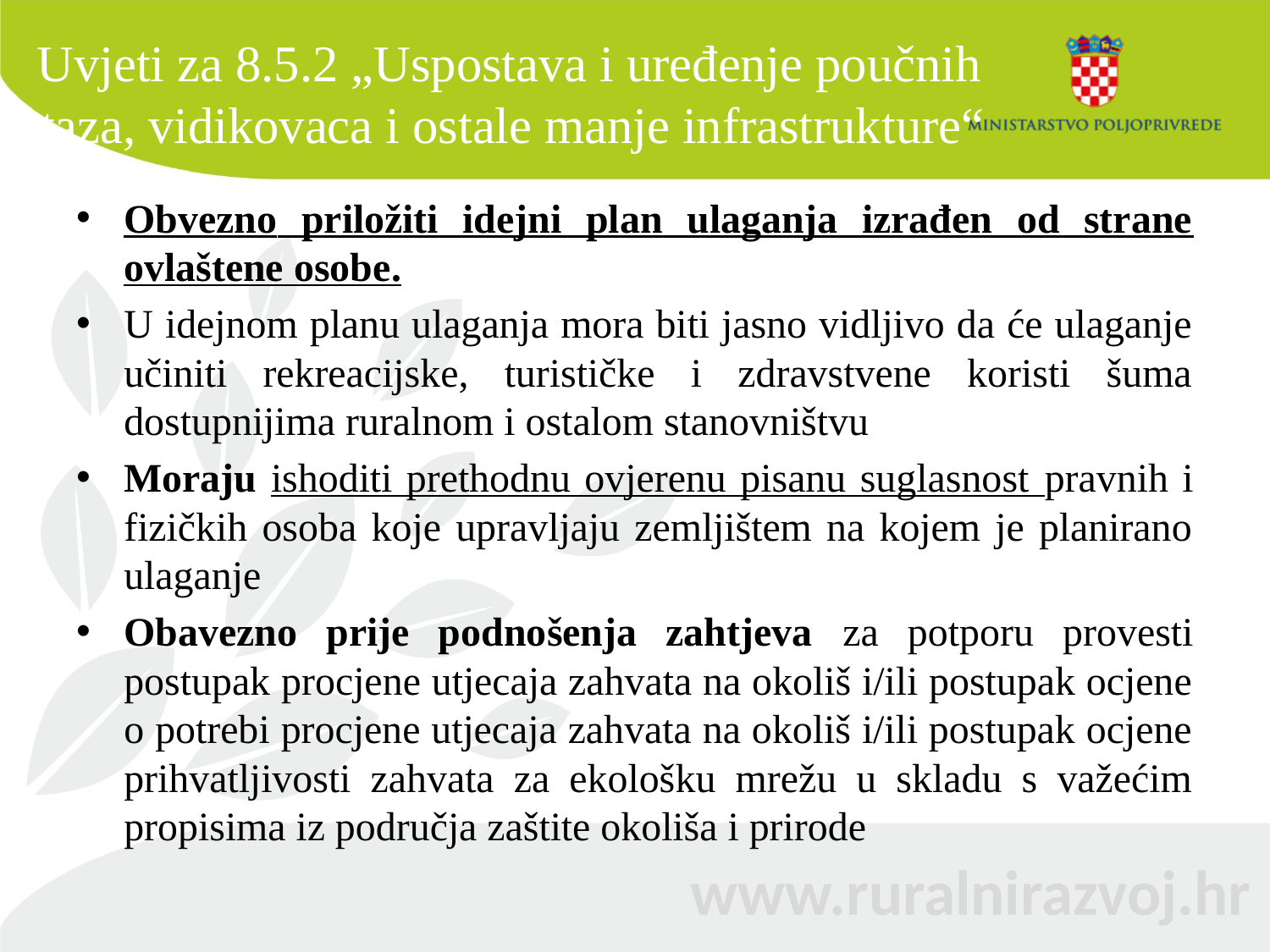

# Uvjeti za 8.5.2 „Uspostava i uređenje poučnih staza, vidikovaca i ostale manje infrastrukture“
Obvezno priložiti idejni plan ulaganja izrađen od strane ovlaštene osobe.
U idejnom planu ulaganja mora biti jasno vidljivo da će ulaganje učiniti rekreacijske, turističke i zdravstvene koristi šuma dostupnijima ruralnom i ostalom stanovništvu
Moraju ishoditi prethodnu ovjerenu pisanu suglasnost pravnih i fizičkih osoba koje upravljaju zemljištem na kojem je planirano ulaganje
Obavezno prije podnošenja zahtjeva za potporu provesti postupak procjene utjecaja zahvata na okoliš i/ili postupak ocjene o potrebi procjene utjecaja zahvata na okoliš i/ili postupak ocjene prihvatljivosti zahvata za ekološku mrežu u skladu s važećim propisima iz područja zaštite okoliša i prirode